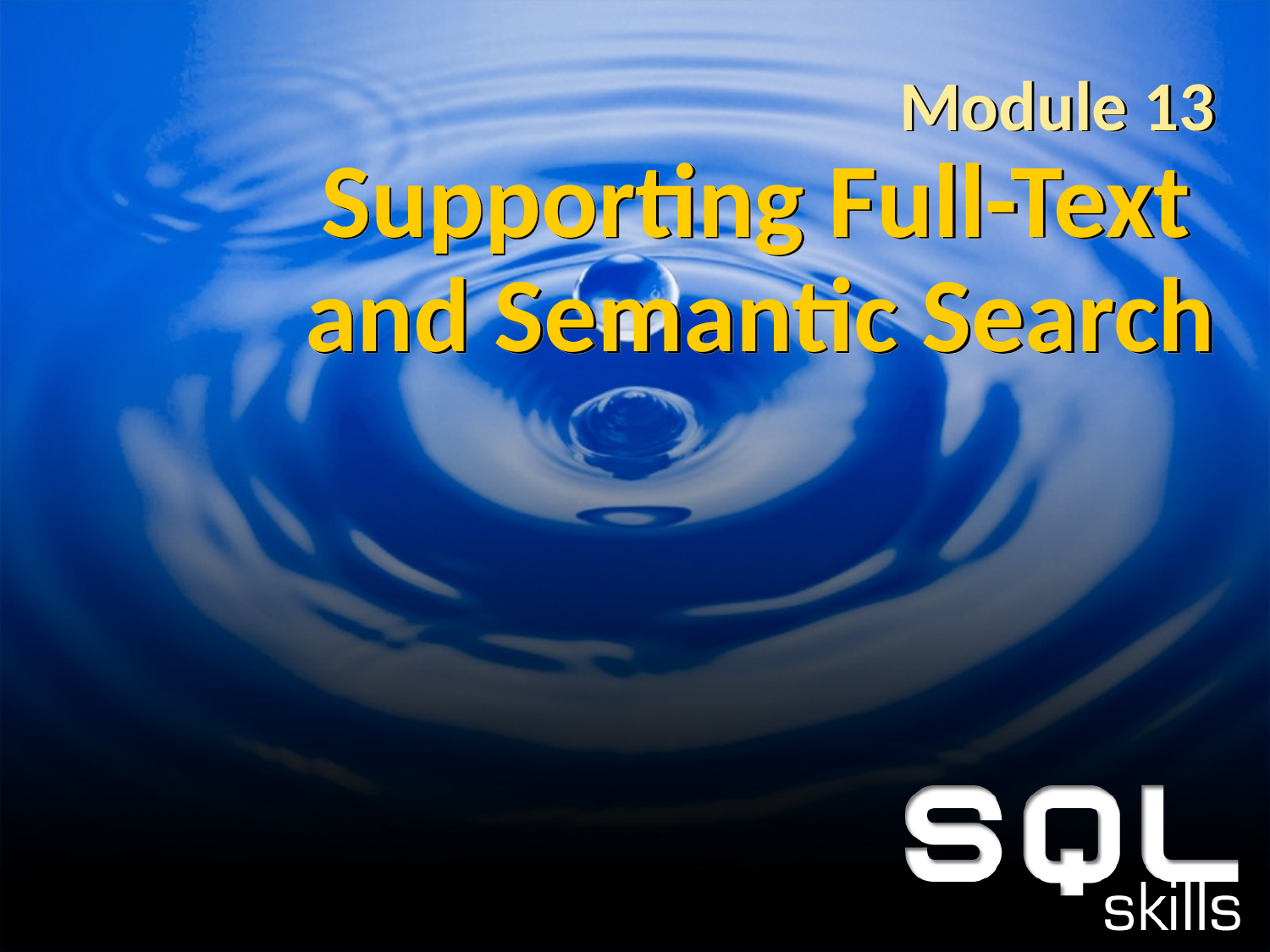

# Module 13 Supporting Full-Text and Semantic Search